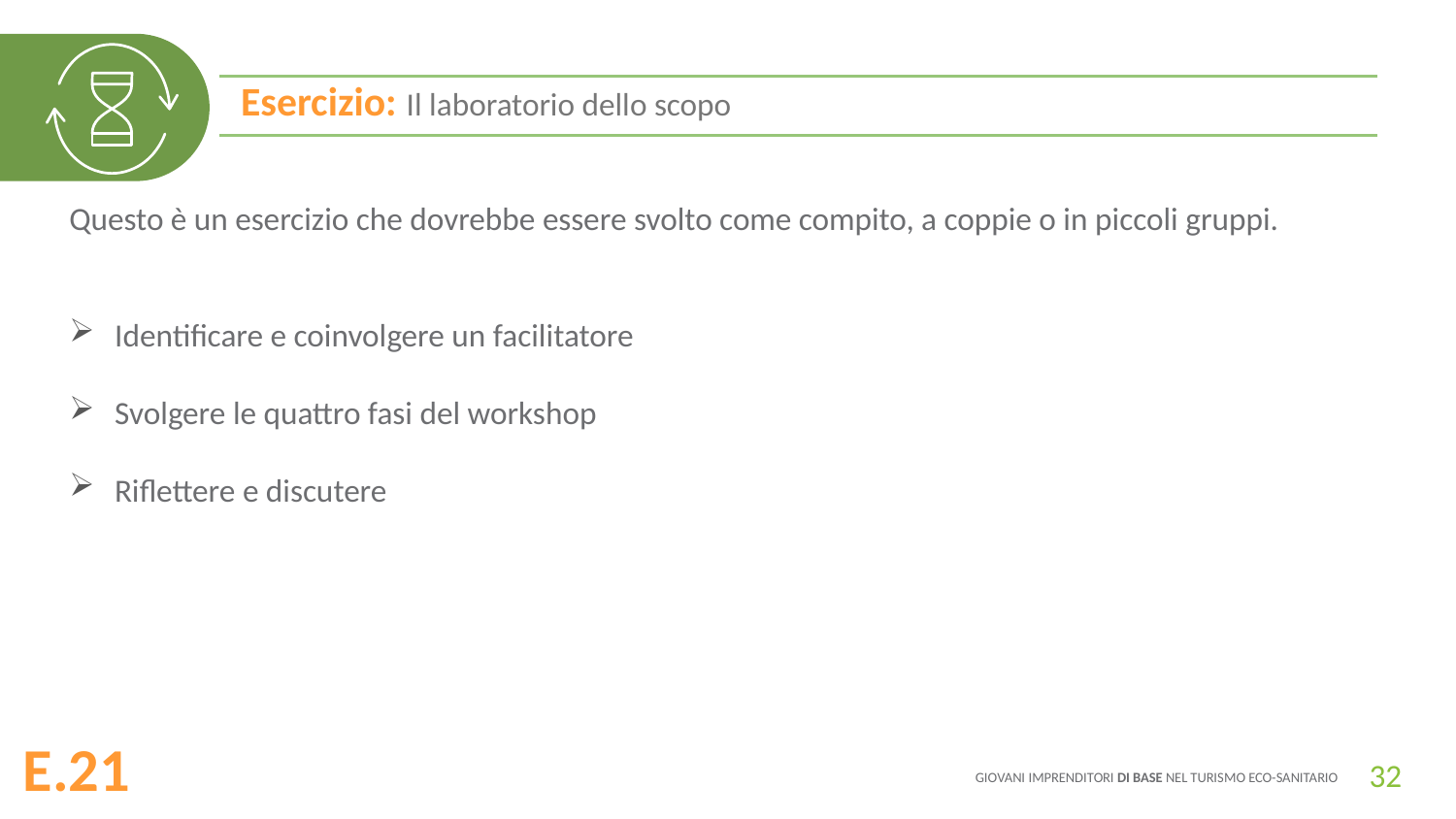

Esercizio: Il laboratorio dello scopo

Questo è un esercizio che dovrebbe essere svolto come compito, a coppie o in piccoli gruppi.

Identificare e coinvolgere un facilitatore

Svolgere le quattro fasi del workshop

Riflettere e discutere

32
E.21